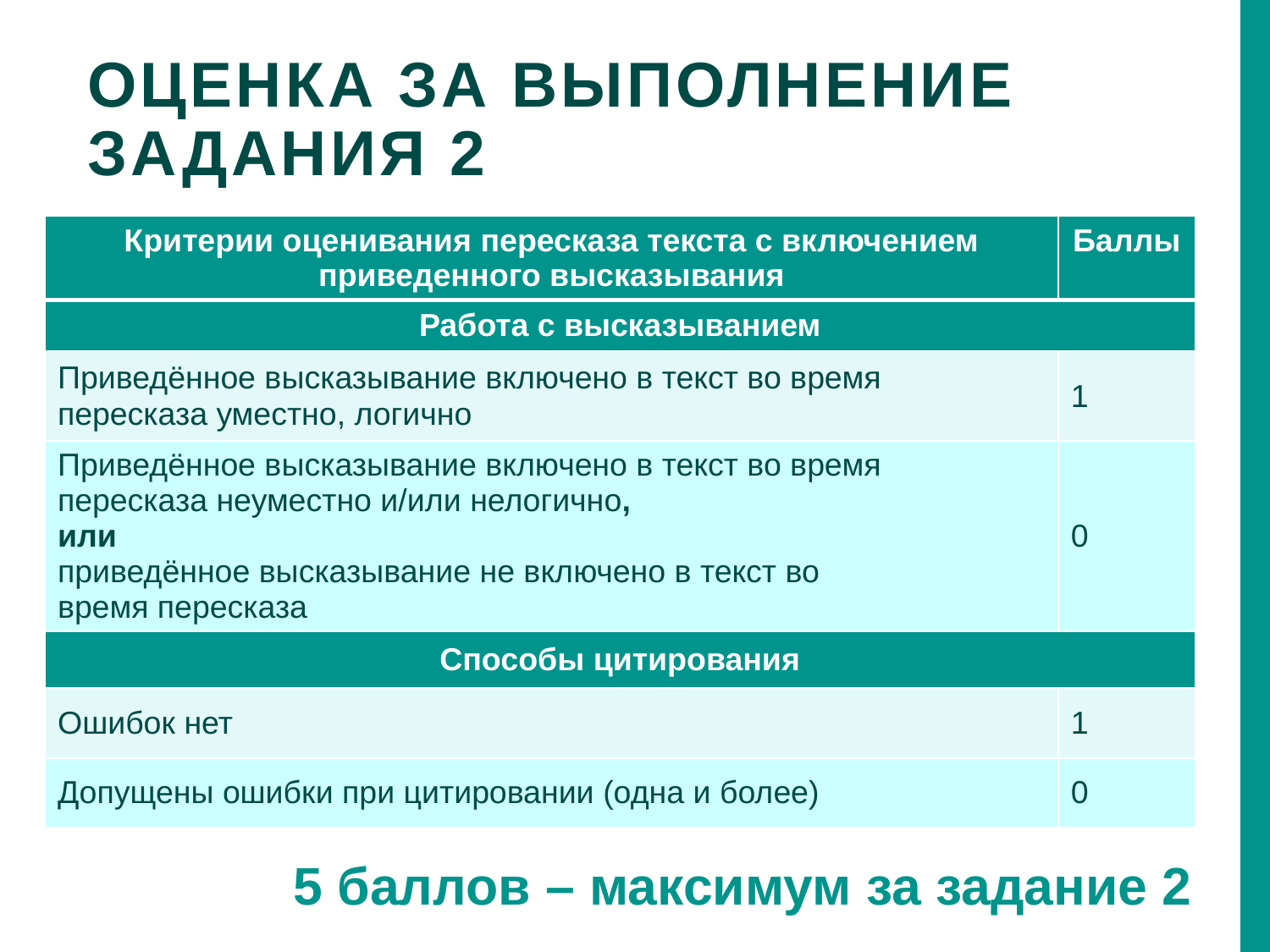

# Оценка за выполнение задания 2
| Критерии оценивания пересказа текста с включением приведенного высказывания | Баллы |
| --- | --- |
| Работа с высказыванием |  |
| Приведённое высказывание включено в текст во время пересказа уместно, логично | 1 |
| Приведённое высказывание включено в текст во время пересказа неуместно и/или нелогично, или приведённое высказывание не включено в текст во время пересказа | 0 |
| Способы цитирования |  |
| Ошибок нет | 1 |
| Допущены ошибки при цитировании (одна и более) | 0 |
5 баллов – максимум за задание 2